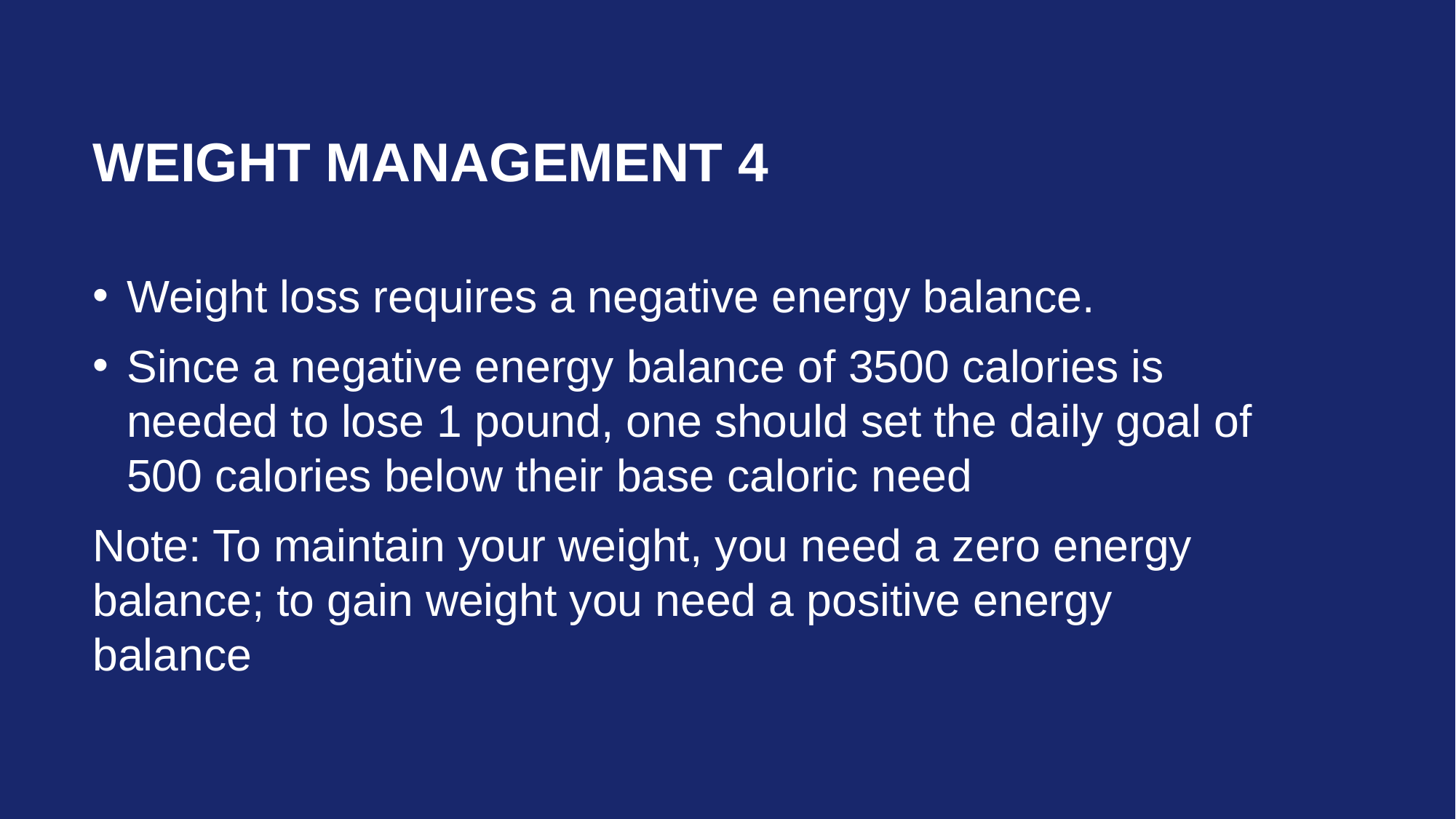

# Weight Management 4
Weight loss requires a negative energy balance.
Since a negative energy balance of 3500 calories is needed to lose 1 pound, one should set the daily goal of 500 calories below their base caloric need
Note: To maintain your weight, you need a zero energy balance; to gain weight you need a positive energy balance